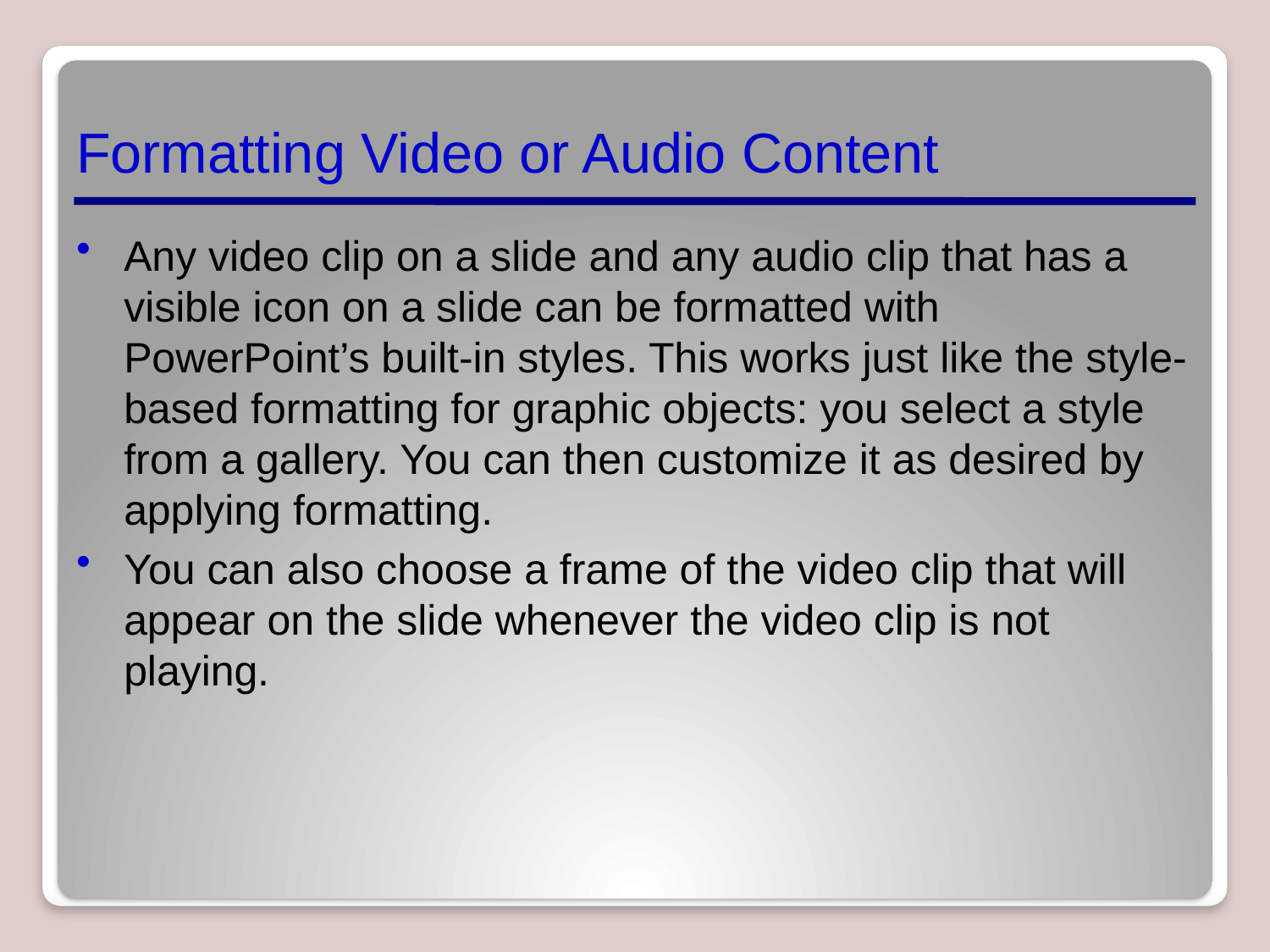

# Formatting Video or Audio Content
Any video clip on a slide and any audio clip that has a visible icon on a slide can be formatted with PowerPoint’s built-in styles. This works just like the style-based formatting for graphic objects: you select a style from a gallery. You can then customize it as desired by applying formatting.
You can also choose a frame of the video clip that will appear on the slide whenever the video clip is not playing.